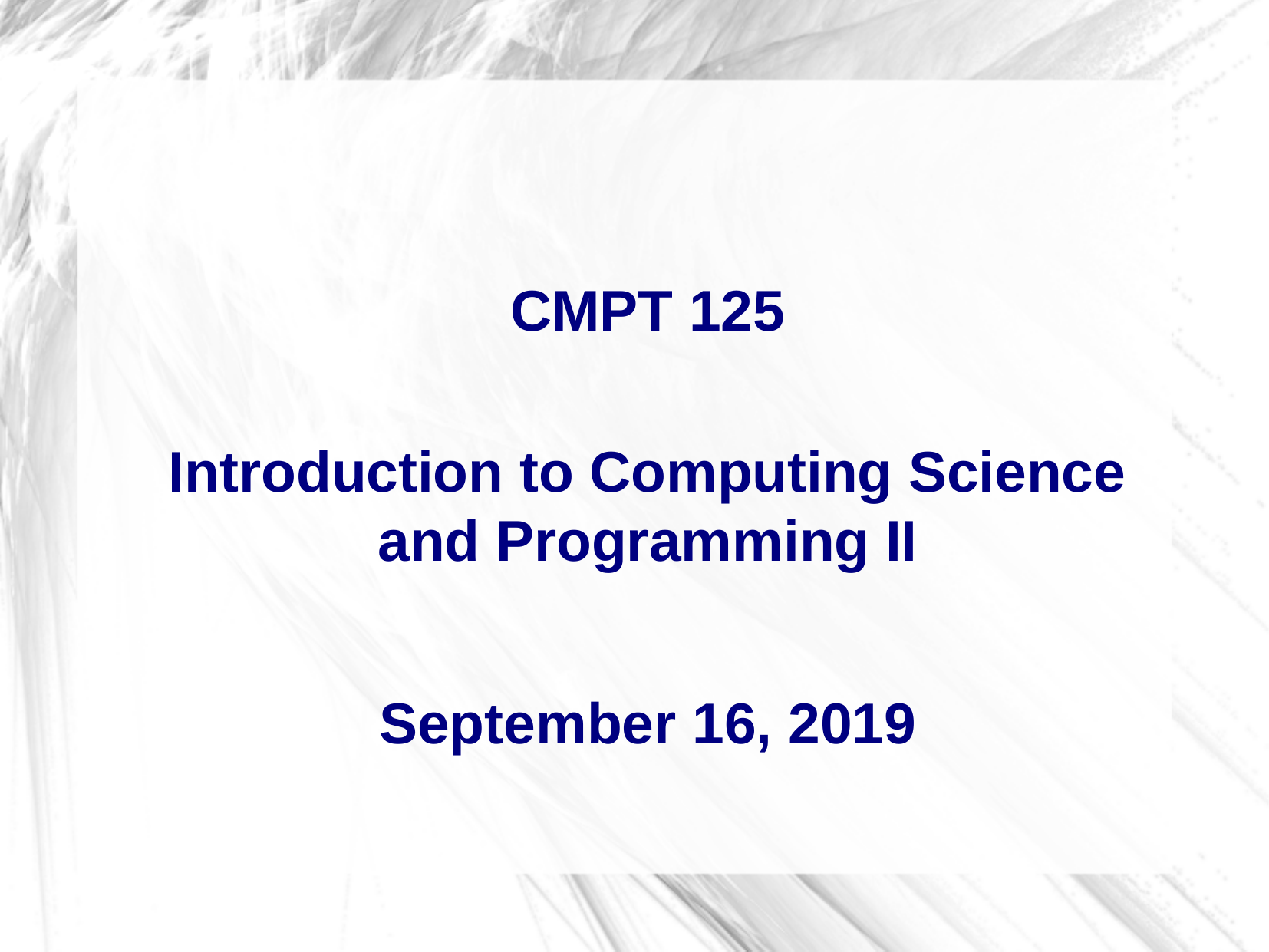

CMPT 125
Introduction to Computing Science
and Programming II

September 16, 2019